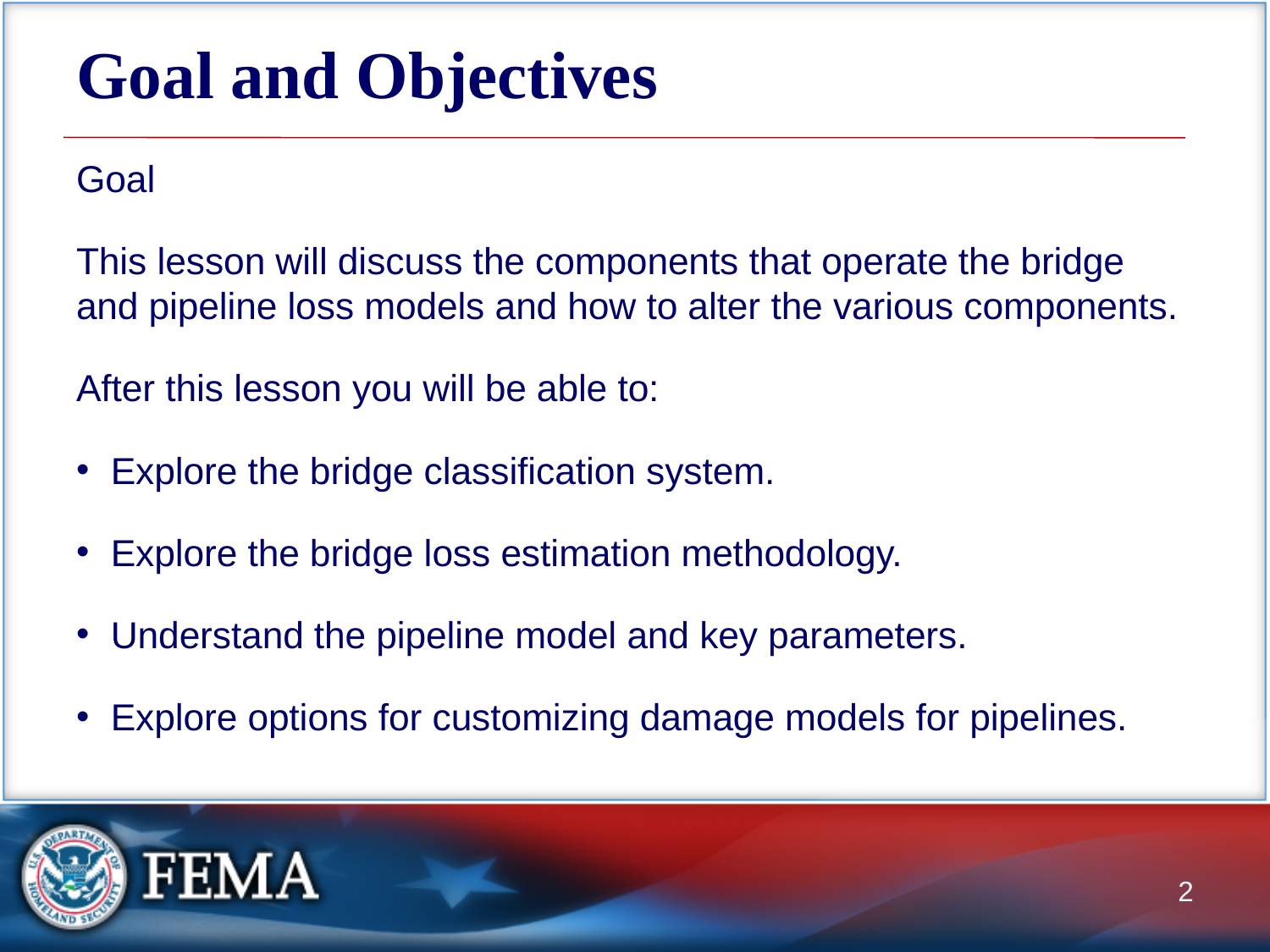

# Goal and Objectives
Goal
This lesson will discuss the components that operate the bridge and pipeline loss models and how to alter the various components.
After this lesson you will be able to:
Explore the bridge classification system.
Explore the bridge loss estimation methodology.
Understand the pipeline model and key parameters.
Explore options for customizing damage models for pipelines.
2